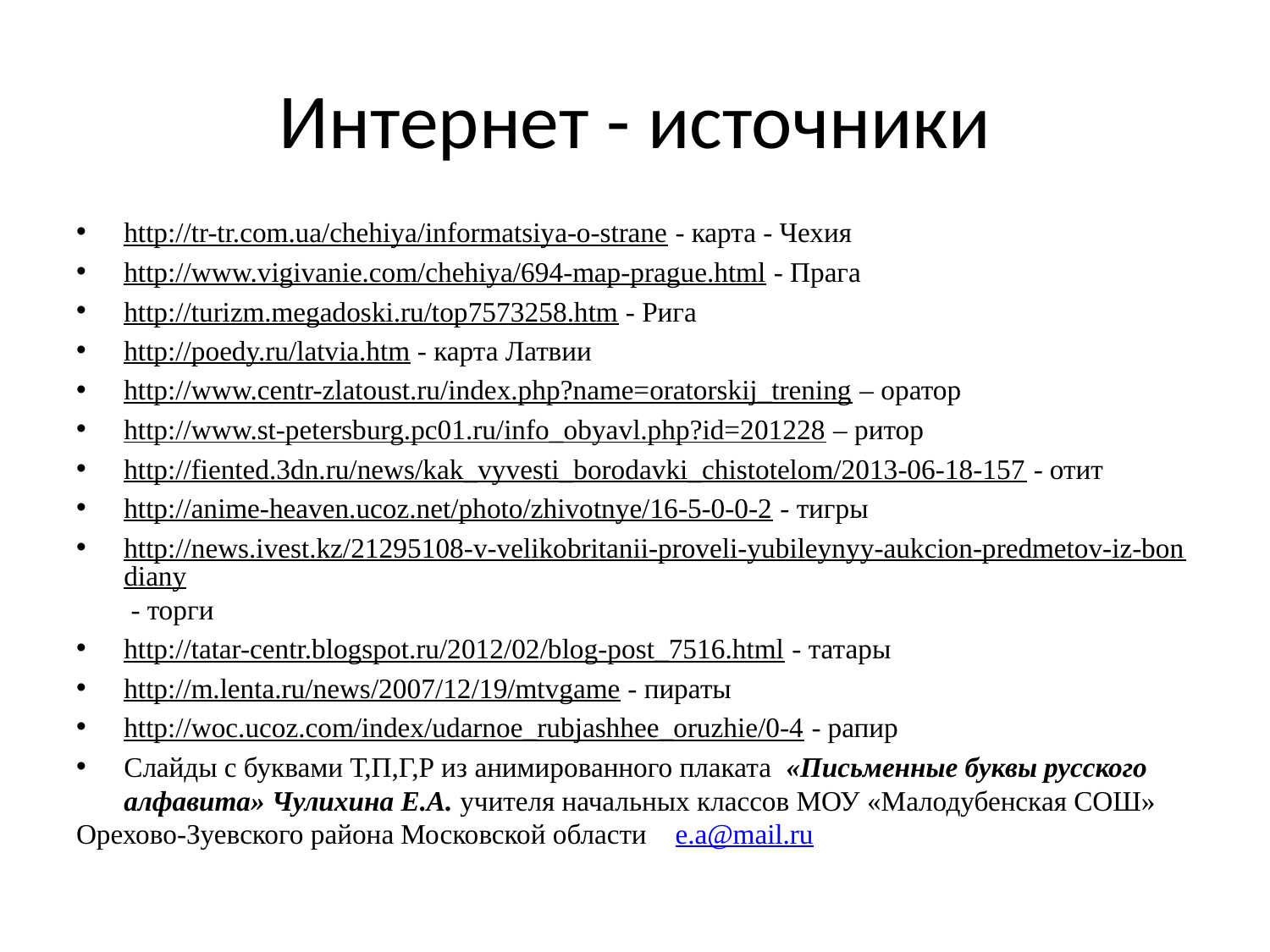

# Интернет - источники
Анимированный плакат
http://tr-tr.com.ua/chehiya/informatsiya-o-strane - карта - Чехия
http://www.vigivanie.com/chehiya/694-map-prague.html - Прага
http://turizm.megadoski.ru/top7573258.htm - Рига
http://poedy.ru/latvia.htm - карта Латвии
http://www.centr-zlatoust.ru/index.php?name=oratorskij_trening – оратор
http://www.st-petersburg.pc01.ru/info_obyavl.php?id=201228 – ритор
http://fiented.3dn.ru/news/kak_vyvesti_borodavki_chistotelom/2013-06-18-157 - отит
http://anime-heaven.ucoz.net/photo/zhivotnye/16-5-0-0-2 - тигры
http://news.ivest.kz/21295108-v-velikobritanii-proveli-yubileynyy-aukcion-predmetov-iz-bondiany - торги
http://tatar-centr.blogspot.ru/2012/02/blog-post_7516.html - татары
http://m.lenta.ru/news/2007/12/19/mtvgame - пираты
http://woc.ucoz.com/index/udarnoe_rubjashhee_oruzhie/0-4 - рапир
Слайды с буквами Т,П,Г,Р из анимированного плаката  «Письменные буквы русского алфавита» Чулихина Е.А. учителя начальных классов МОУ «Малодубенская СОШ»
Орехово-Зуевского района Московской области    e.a@mail.ru